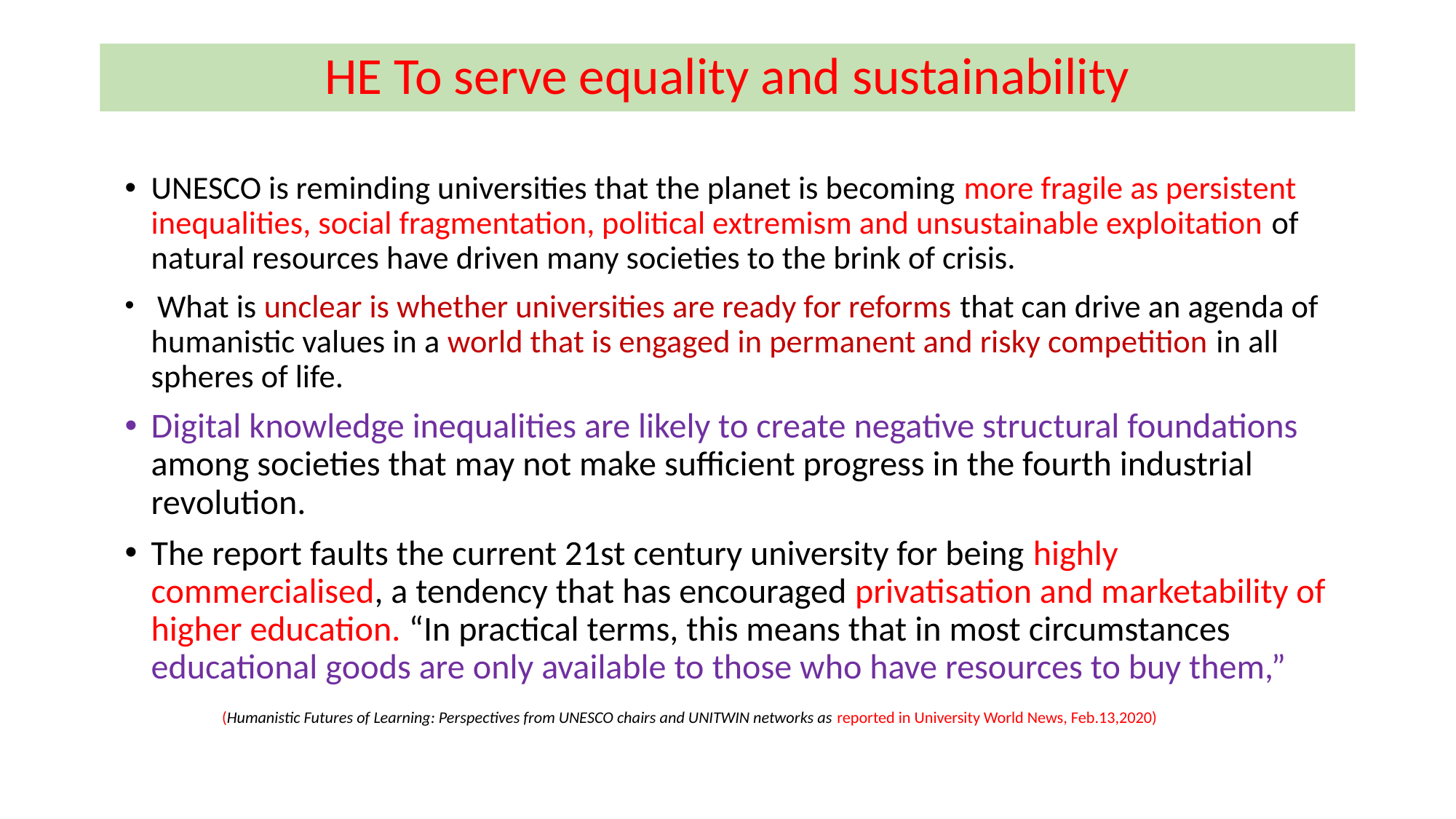

# HE To serve equality and sustainability
UNESCO is reminding universities that the planet is becoming more fragile as persistent inequalities, social fragmentation, political extremism and unsustainable exploitation of natural resources have driven many societies to the brink of crisis.
 What is unclear is whether universities are ready for reforms that can drive an agenda of humanistic values in a world that is engaged in permanent and risky competition in all spheres of life.
Digital knowledge inequalities are likely to create negative structural foundations among societies that may not make sufficient progress in the fourth industrial revolution.
The report faults the current 21st century university for being highly commercialised, a tendency that has encouraged privatisation and marketability of higher education. “In practical terms, this means that in most circumstances educational goods are only available to those who have resources to buy them,”
	(Humanistic Futures of Learning: Perspectives from UNESCO chairs and UNITWIN networks as reported in University World News, Feb.13,2020)